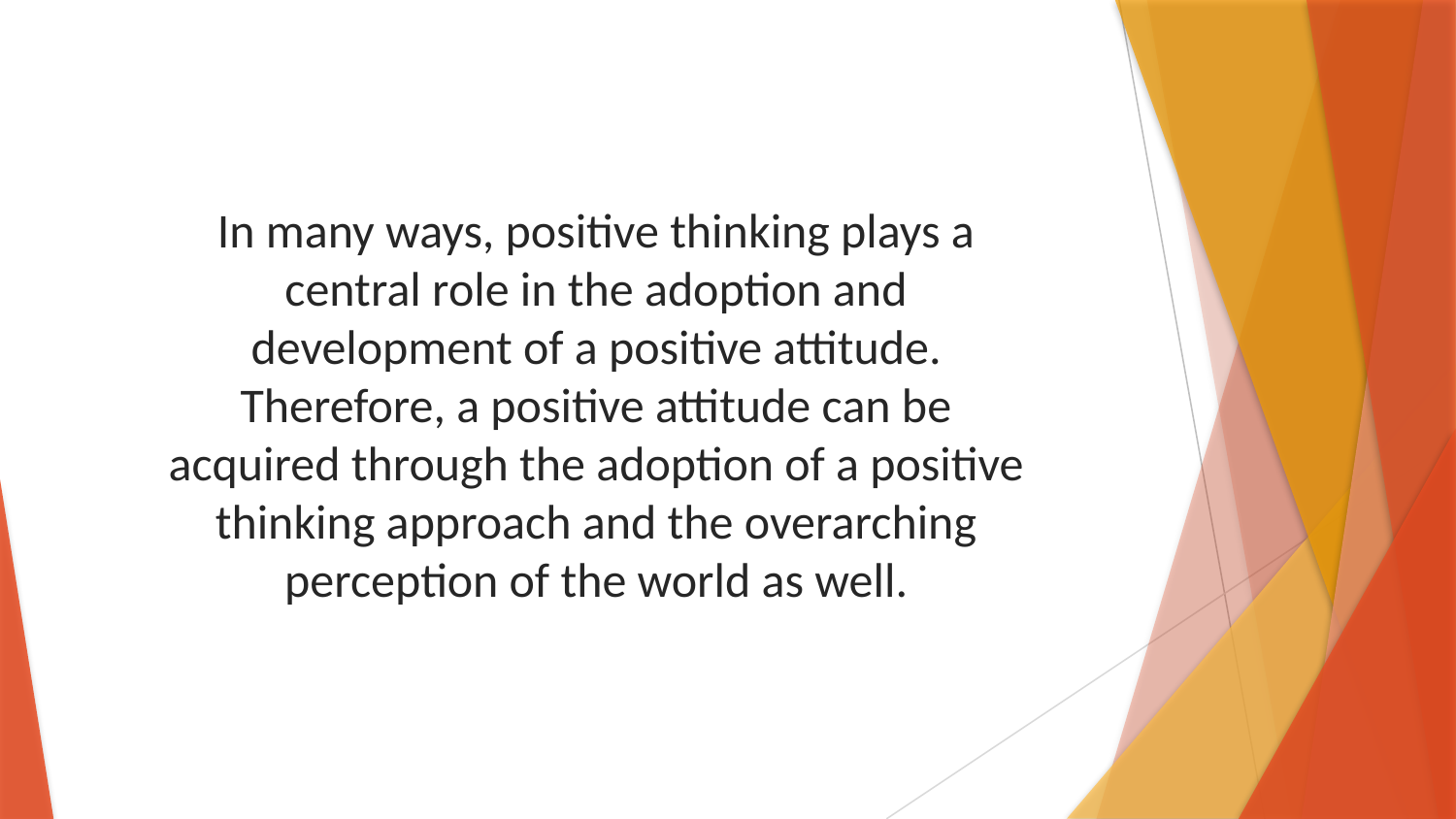

In many ways, positive thinking plays a central role in the adoption and development of a positive attitude. Therefore, a positive attitude can be acquired through the adoption of a positive thinking approach and the overarching perception of the world as well.